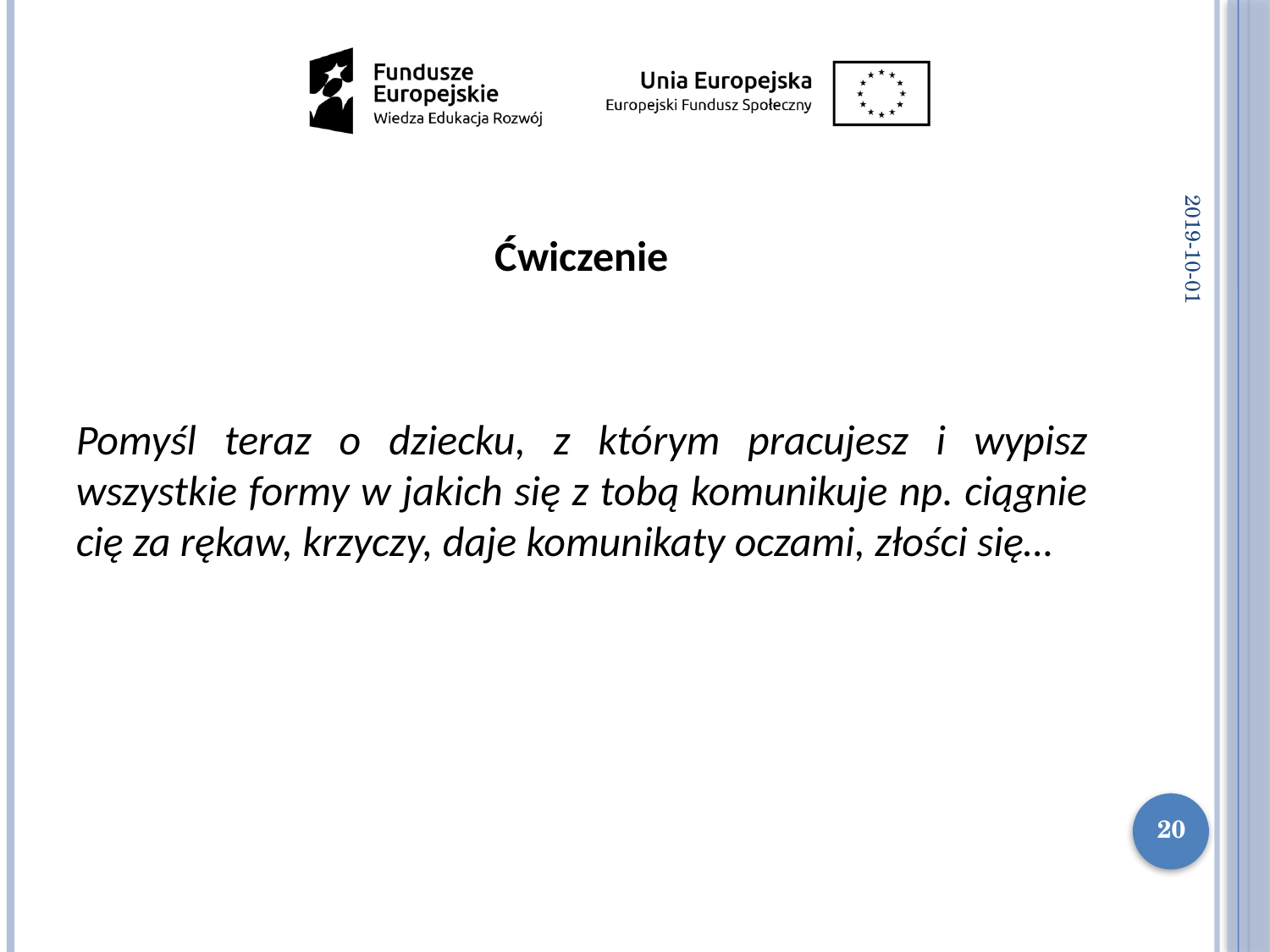

2019-10-01
Ćwiczenie

Pomyśl teraz o dziecku, z którym pracujesz i wypisz wszystkie formy w jakich się z tobą komunikuje np. ciągnie cię za rękaw, krzyczy, daje komunikaty oczami, złości się…

20